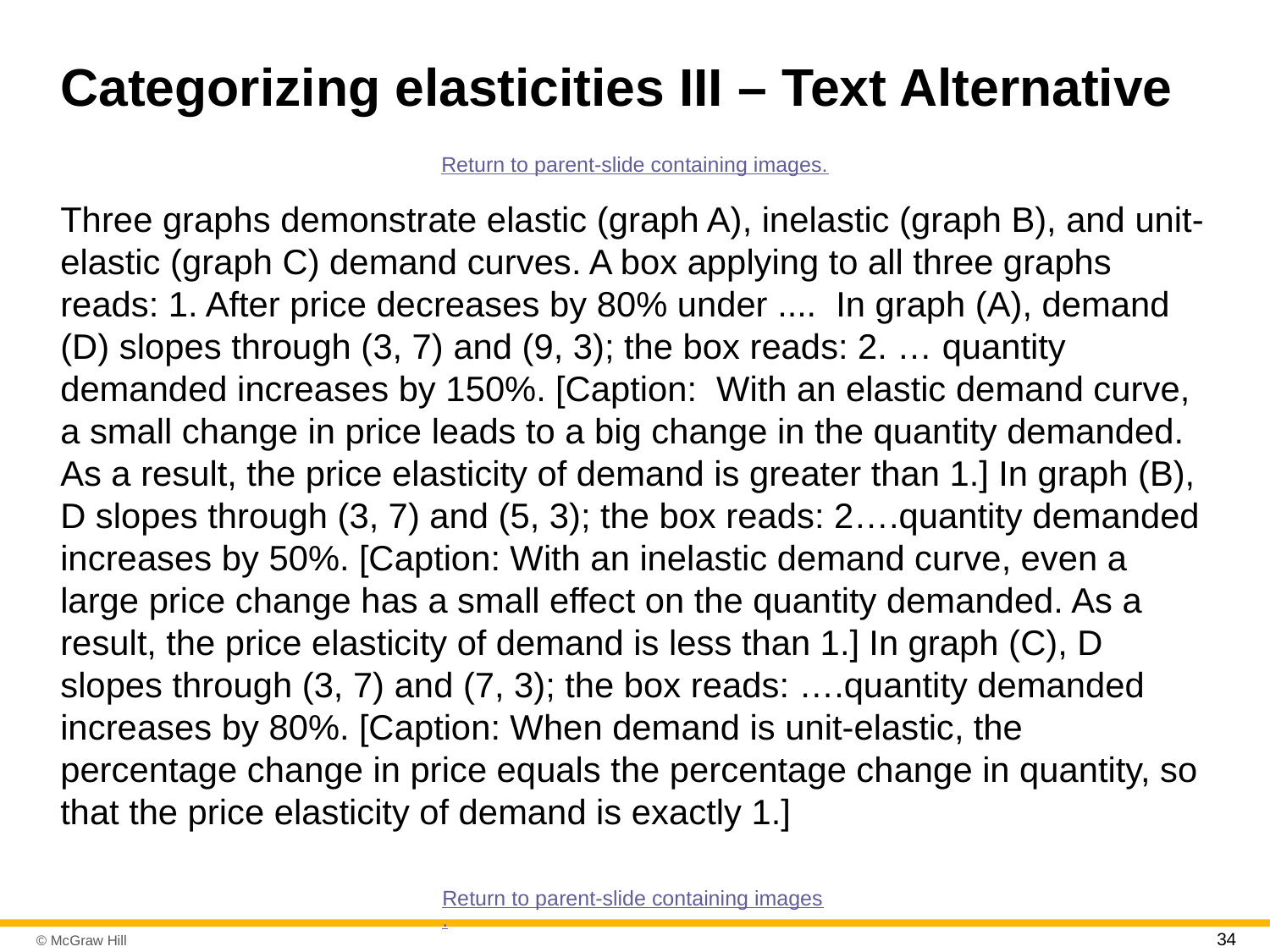

# Categorizing elasticities III – Text Alternative
Return to parent-slide containing images.
Three graphs demonstrate elastic (graph A), inelastic (graph B), and unit-elastic (graph C) demand curves. A box applying to all three graphs reads: 1. After price decreases by 80% under ....  In graph (A), demand (D) slopes through (3, 7) and (9, 3); the box reads: 2. … quantity demanded increases by 150%. [Caption:  With an elastic demand curve, a small change in price leads to a big change in the quantity demanded. As a result, the price elasticity of demand is greater than 1.] In graph (B), D slopes through (3, 7) and (5, 3); the box reads: 2….quantity demanded increases by 50%. [Caption: With an inelastic demand curve, even a large price change has a small effect on the quantity demanded. As a result, the price elasticity of demand is less than 1.] In graph (C), D slopes through (3, 7) and (7, 3); the box reads: ….quantity demanded increases by 80%. [Caption: When demand is unit-elastic, the percentage change in price equals the percentage change in quantity, so that the price elasticity of demand is exactly 1.]
Return to parent-slide containing images.